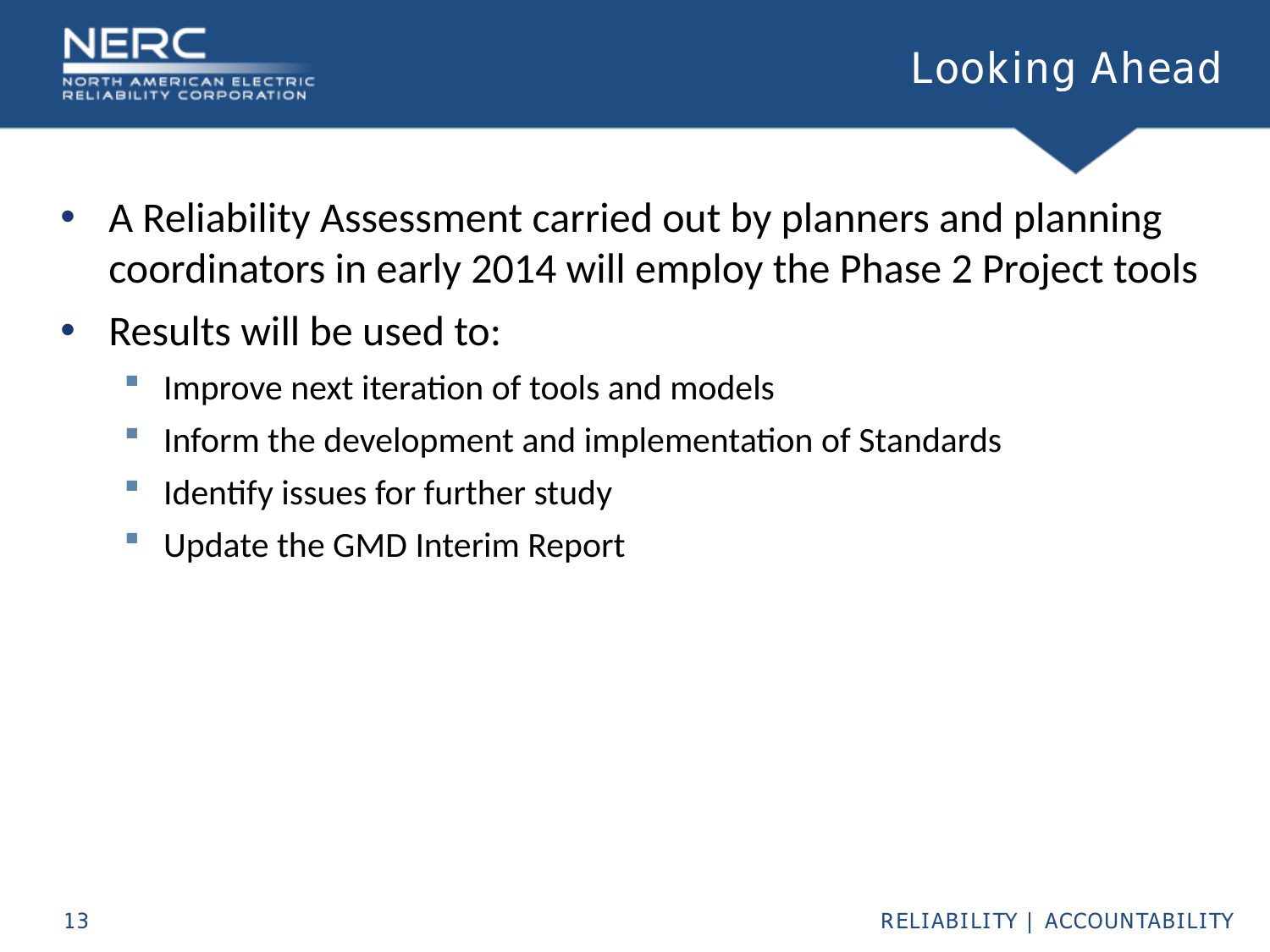

# Looking Ahead
A Reliability Assessment carried out by planners and planning coordinators in early 2014 will employ the Phase 2 Project tools
Results will be used to:
Improve next iteration of tools and models
Inform the development and implementation of Standards
Identify issues for further study
Update the GMD Interim Report